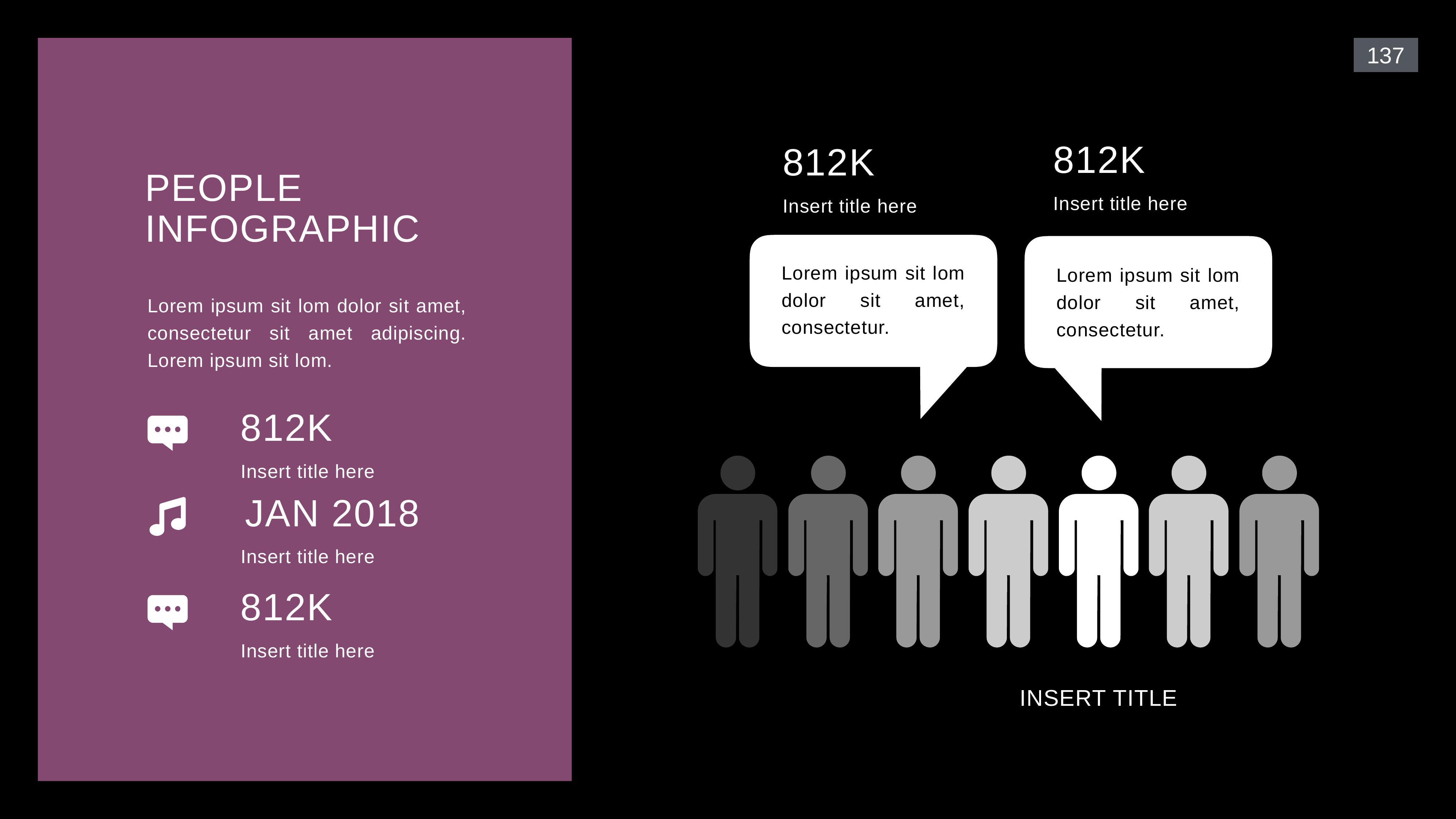

137
812K
Insert title here
812K
Insert title here
people infographic

Lorem ipsum sit lom dolor sit amet, consectetur.
Lorem ipsum sit lom dolor sit amet, consectetur.
Lorem ipsum sit lom dolor sit amet, consectetur sit amet adipiscing. Lorem ipsum sit lom.
812K
Insert title here

jan 2018
Insert title here

812K
Insert title here

INSERT TITLE